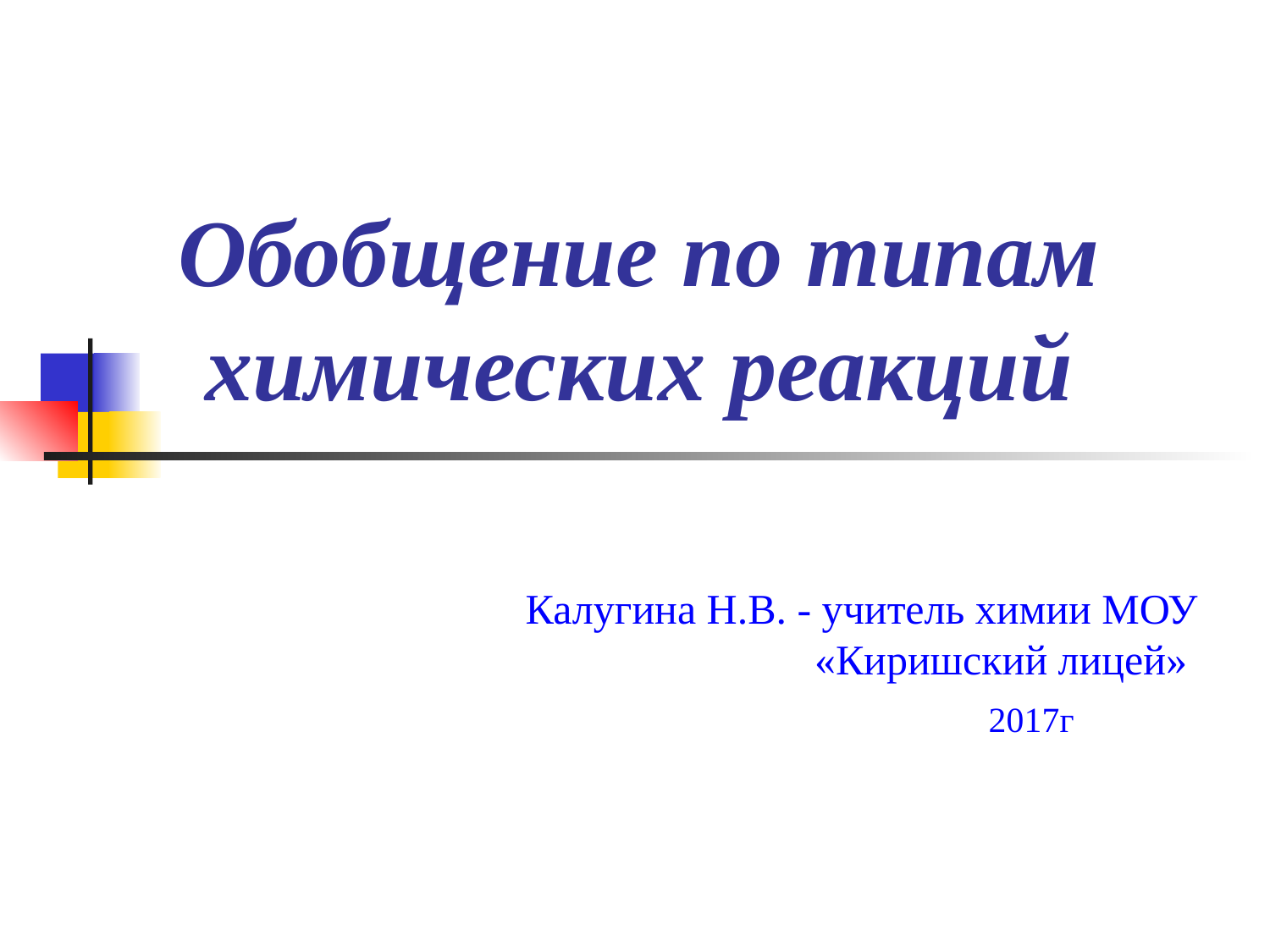

# Обобщение по типам химических реакций
Калугина Н.В. - учитель химии МОУ «Киришский лицей»
                                                2017г